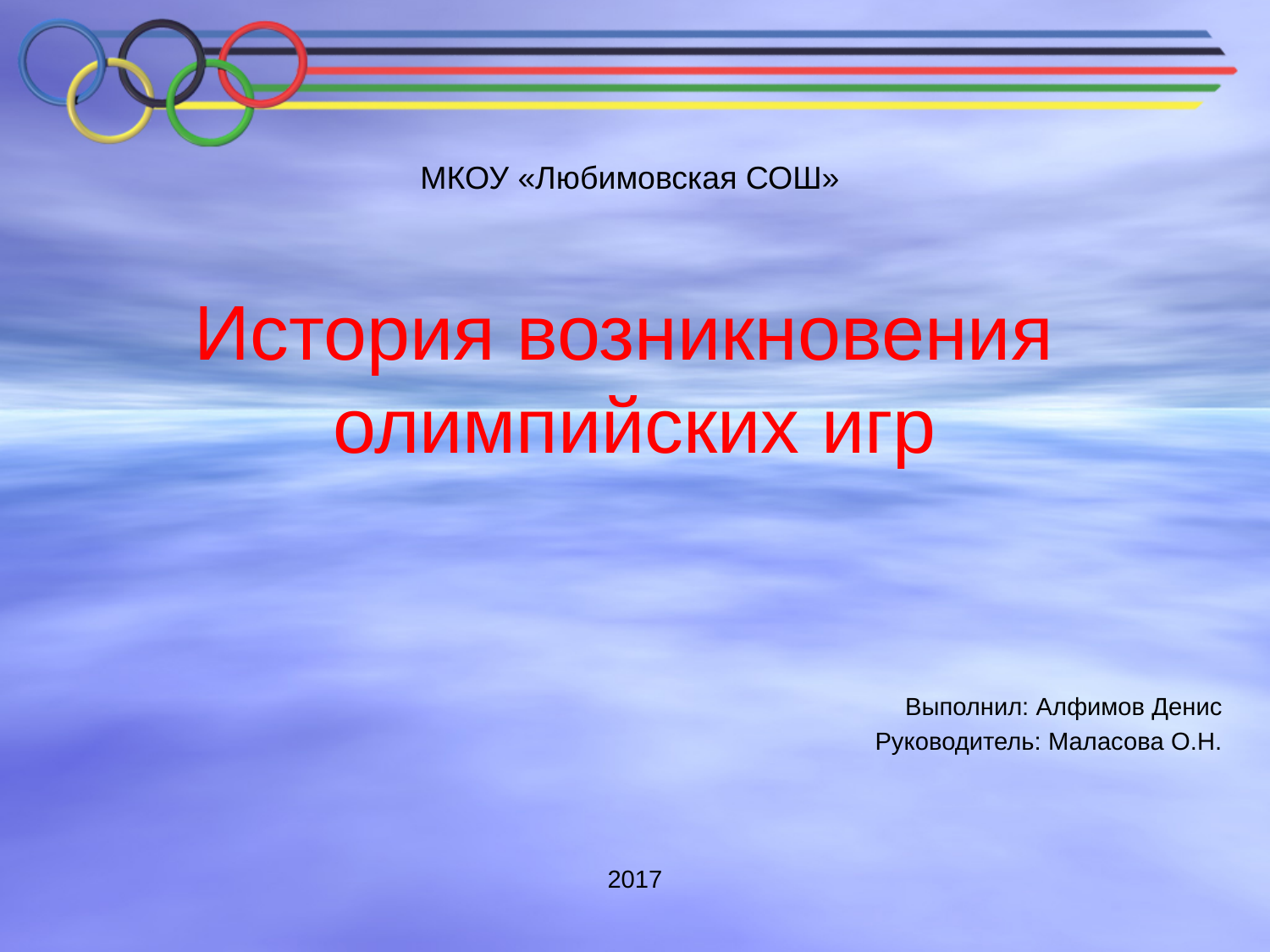

# МКОУ «Любимовская СОШ»
История возникновения  олимпийских игр

Выполнил: Алфимов Денис
Руководитель: Маласова О.Н.

2017